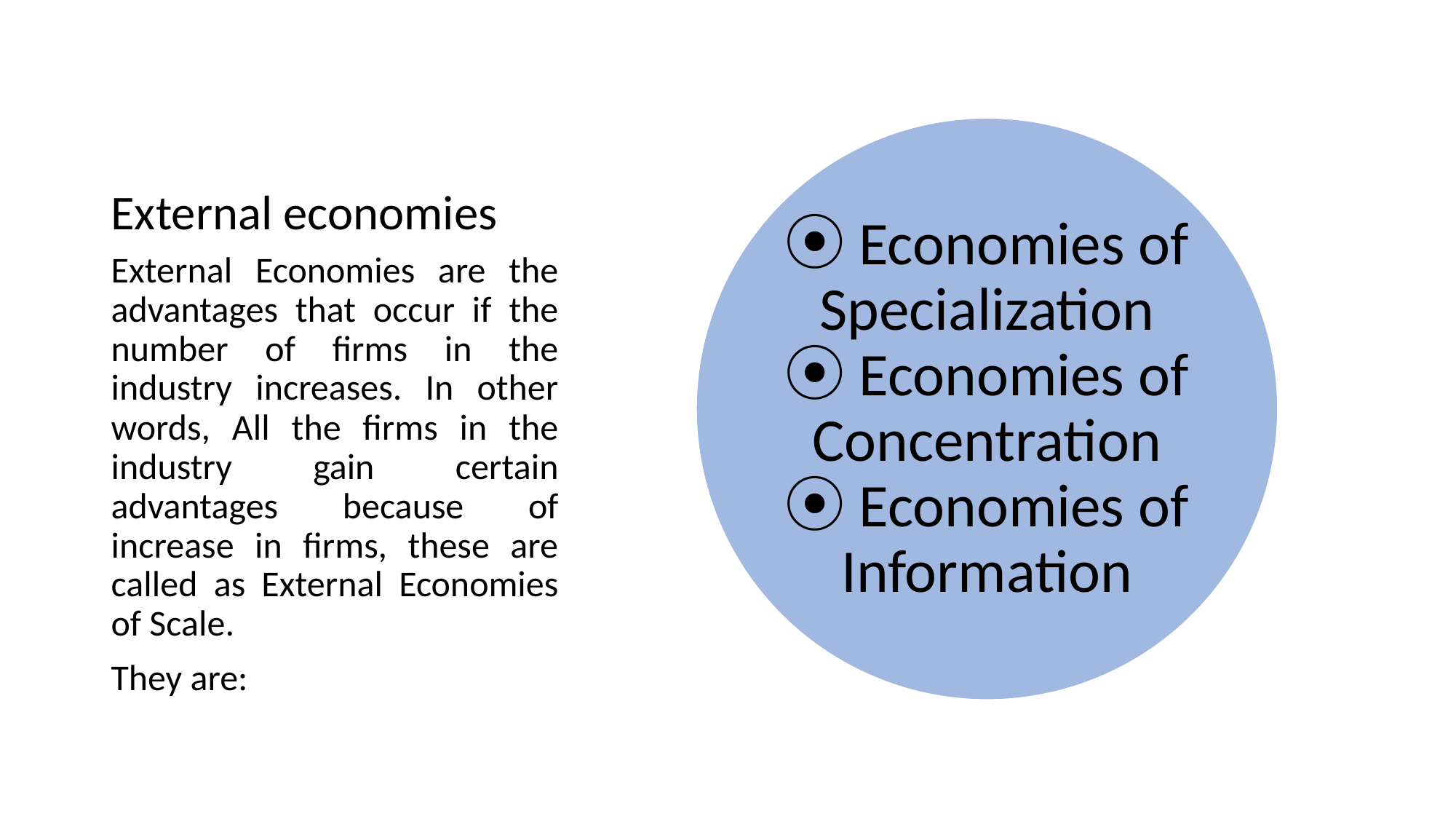

# External economies
⦿ Economies of Specialization
⦿ Economies of Concentration
⦿ Economies of Information
External Economies are the advantages that occur if the number of firms in the industry increases. In other words, All the firms in the industry gain certain advantages because of increase in firms, these are called as External Economies of Scale.
They are: